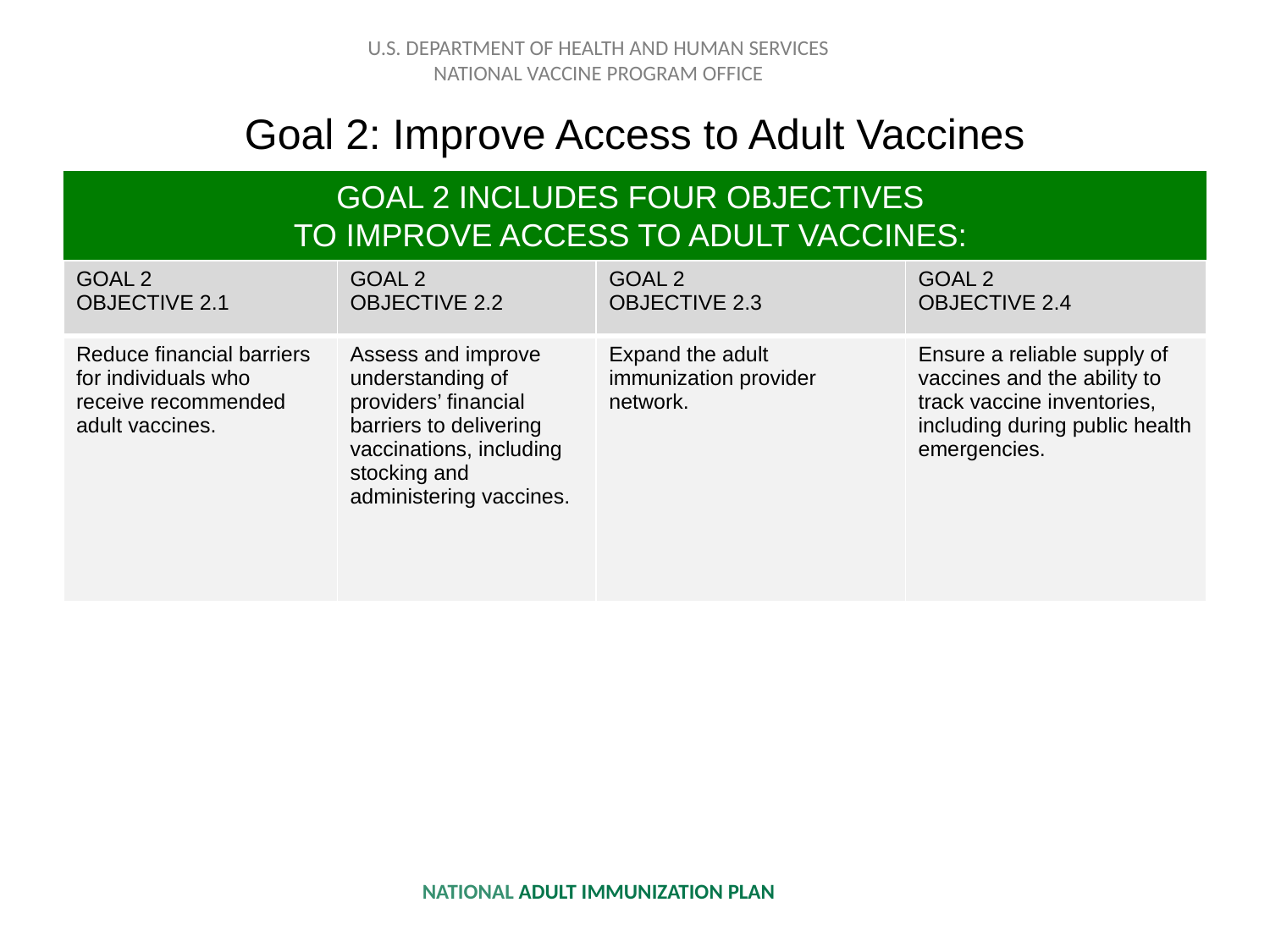

Goal 2: Improve Access to Adult Vaccines
GOAL 2 INCLUDES FOUR OBJECTIVES
TO IMPROVE ACCESS TO ADULT VACCINES:
| GOAL 2 OBJECTIVE 2.1 | GOAL 2 OBJECTIVE 2.2 | GOAL 2 OBJECTIVE 2.3 | GOAL 2 OBJECTIVE 2.4 |
| --- | --- | --- | --- |
| Reduce financial barriers for individuals who receive recommended adult vaccines. | Assess and improve understanding of providers’ financial barriers to delivering vaccinations, including stocking and administering vaccines. | Expand the adult immunization provider network. | Ensure a reliable supply of vaccines and the ability to track vaccine inventories, including during public health emergencies. |